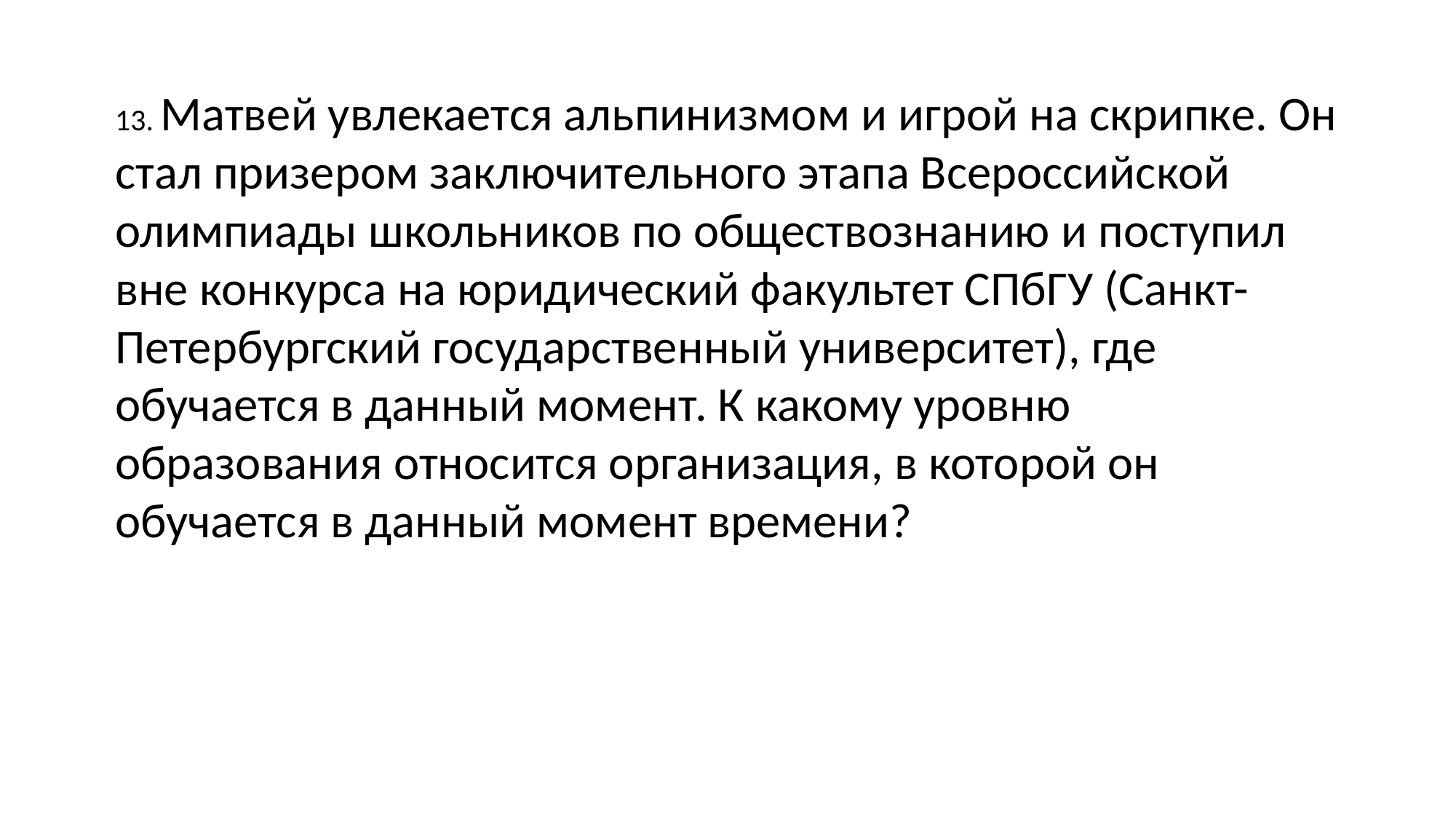

13. Матвей увлекается альпинизмом и игрой на скрипке. Он стал призером заключительного этапа Всероссийской олимпиады школьников по обществознанию и поступил вне конкурса на юридический факультет СПбГУ (Санкт-Петербургский государственный университет), где обучается в данный момент. К какому уровню образования относится организация, в которой он обучается в данный момент времени?